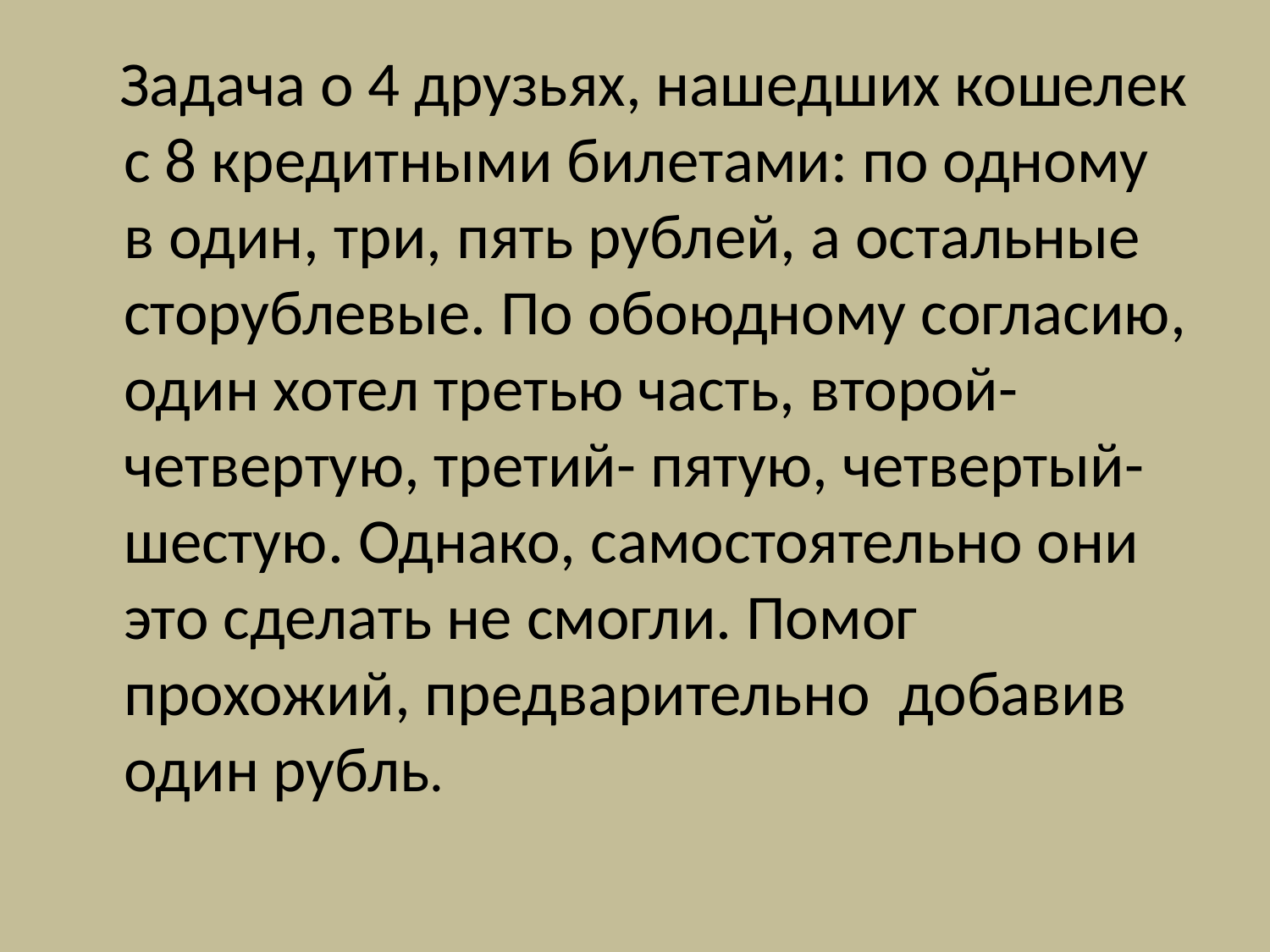

Задача о 4 друзьях, нашедших кошелек с 8 кредитными билетами: по одному в один, три, пять рублей, а остальные сторублевые. По обоюдному согласию, один хотел третью часть, второй- четвертую, третий- пятую, четвертый- шестую. Однако, самостоятельно они это сделать не смогли. Помог прохожий, предварительно  добавив один рубль.